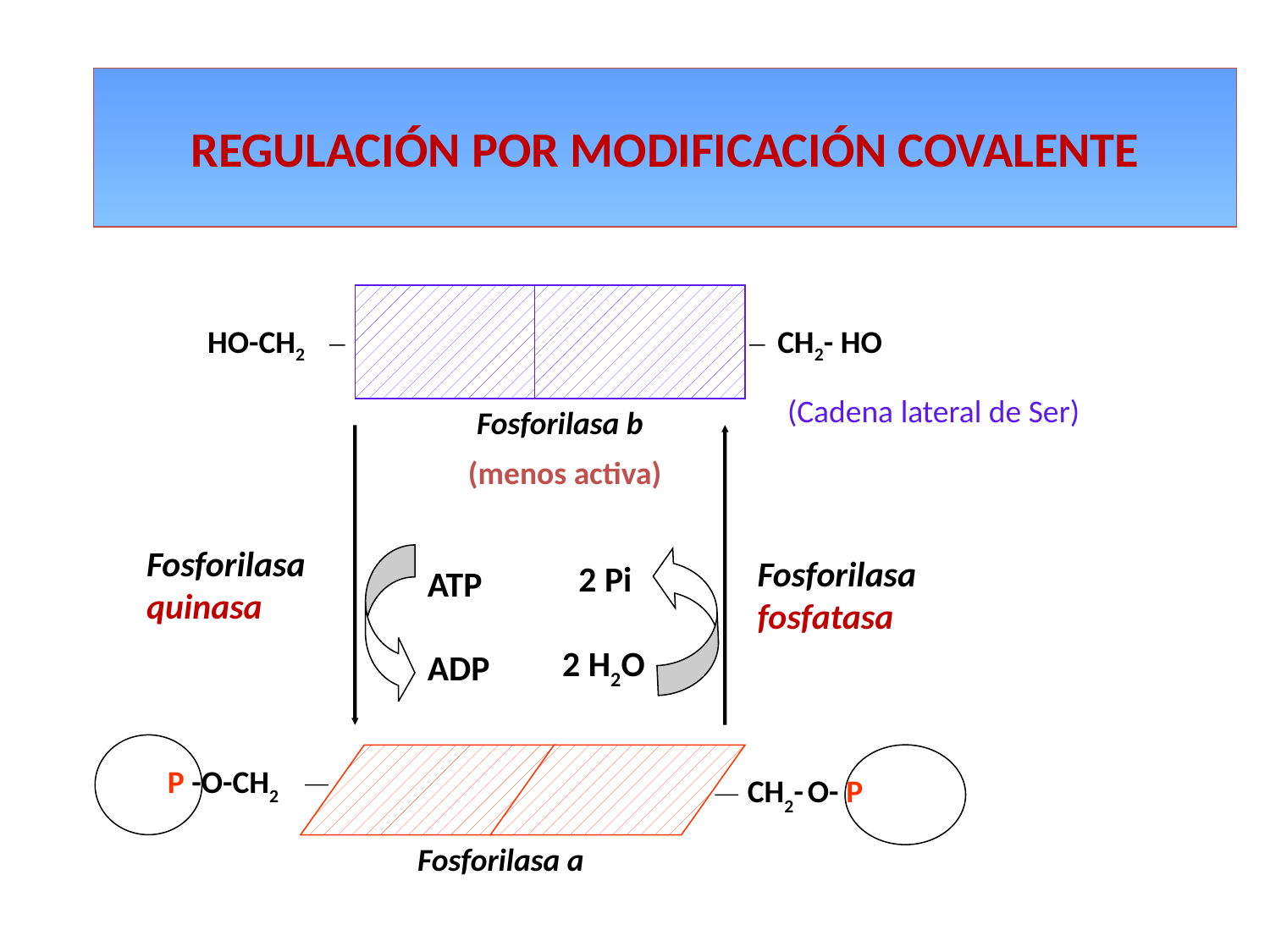

REGULACIÓN POR MODIFICACIÓN COVALENTE

HO-CH2
CH2- HO

(Cadena lateral de Ser)
Fosforilasa b

Fosforilasa
quinasa

ATP

ADP

  2 Pi

2 H2O
Fosforilasa fosfatasa

(menos activa)

P -O-CH2
CH2- O- P

Fosforilasa a